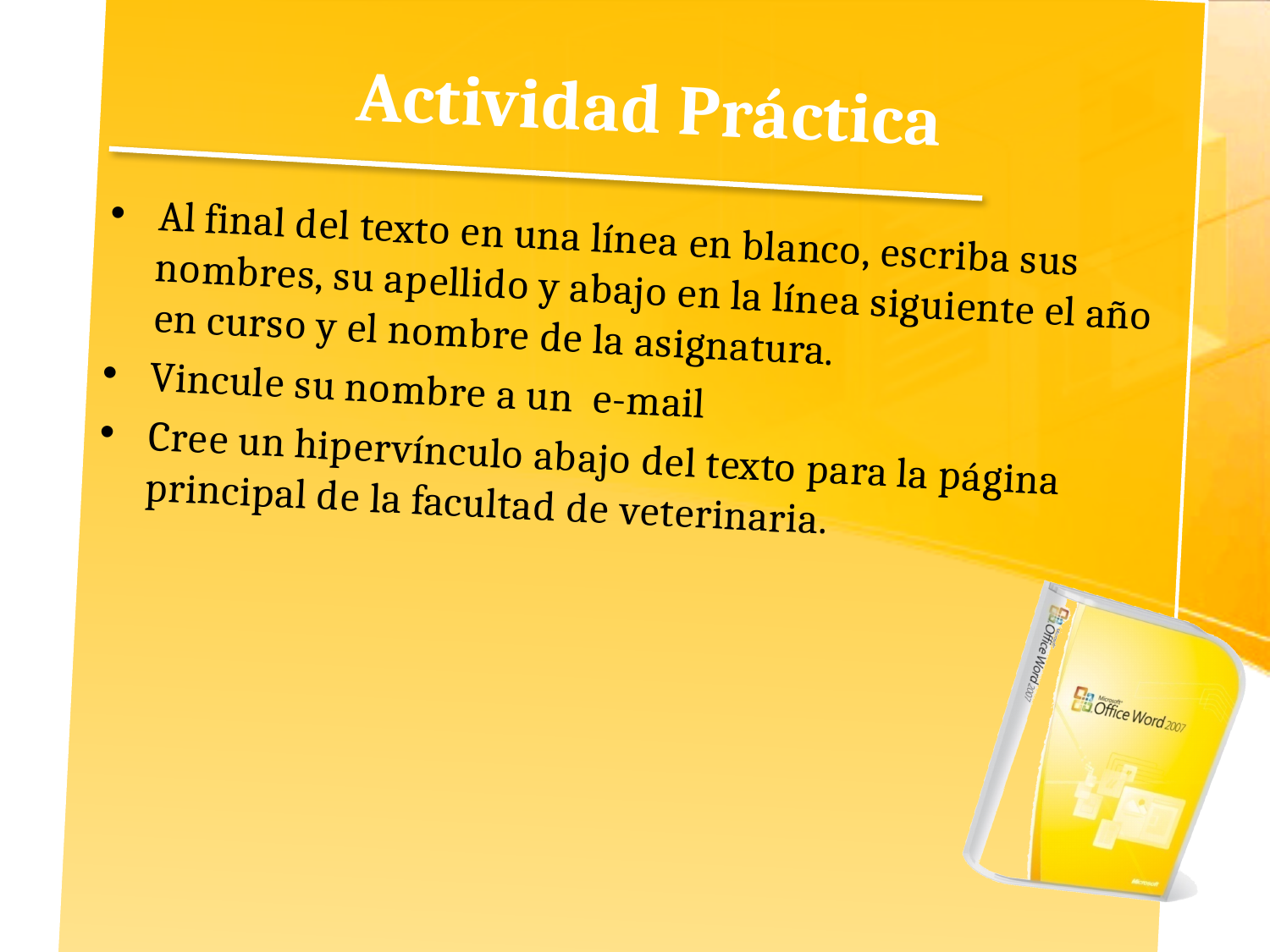

# Actividad Práctica
Al final del texto en una línea en blanco, escriba sus nombres, su apellido y abajo en la línea siguiente el año en curso y el nombre de la asignatura.
Vincule su nombre a un  e-mail
Cree un hipervínculo abajo del texto para la página principal de la facultad de veterinaria.